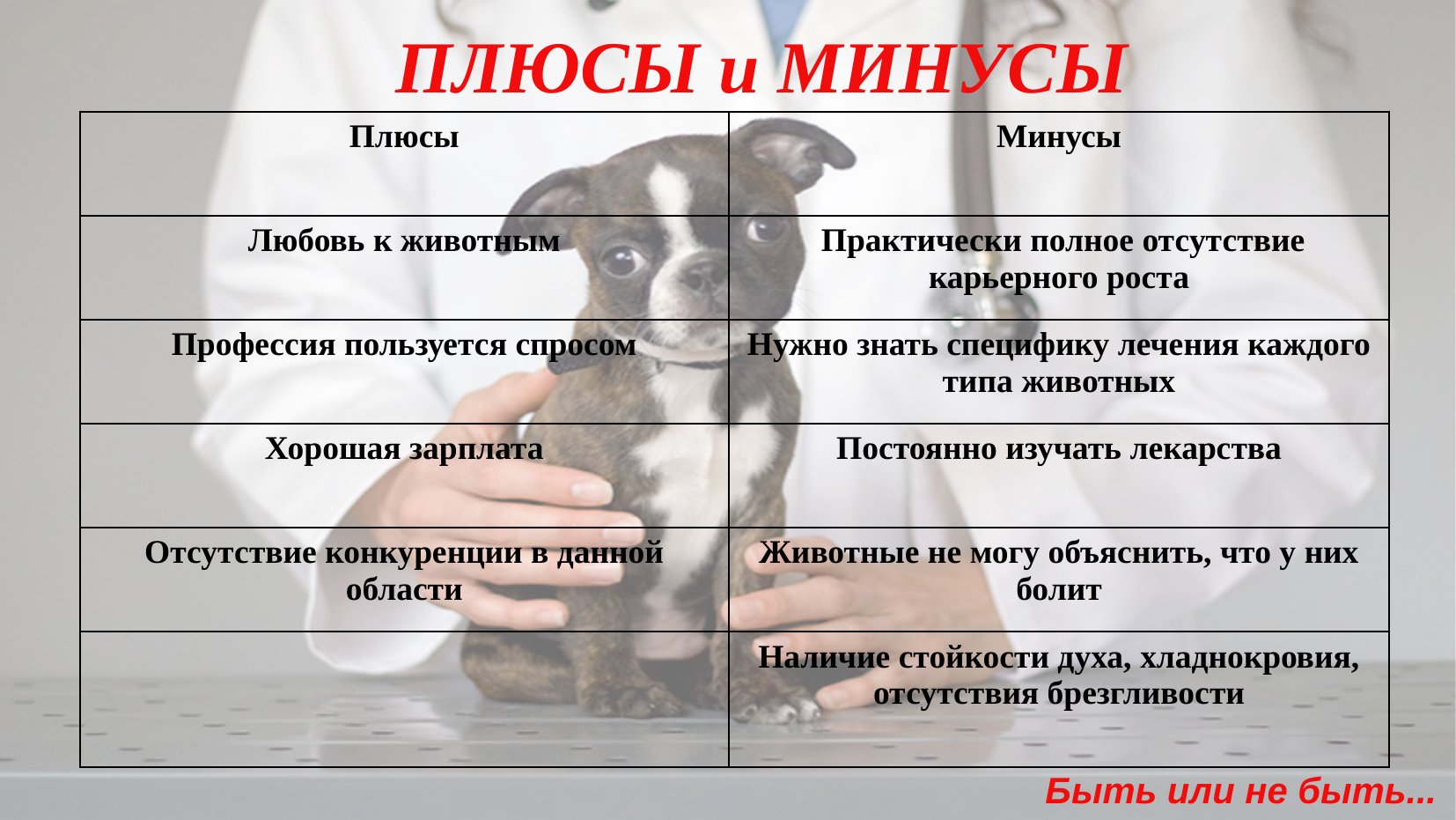

ПЛЮСЫ и МИНУСЫ
| Плюсы | Минусы |
| --- | --- |
| Любовь к животным | Практически полное отсутствие карьерного роста |
| Профессия пользуется спросом | Нужно знать специфику лечения каждого типа животных |
| Хорошая зарплата | Постоянно изучать лекарства |
| Отсутствие конкуренции в данной области | Животные не могу объяснить, что у них болит |
|  | Наличие стойкости духа, хладнокровия, отсутствия брезгливости |

Быть или не быть...